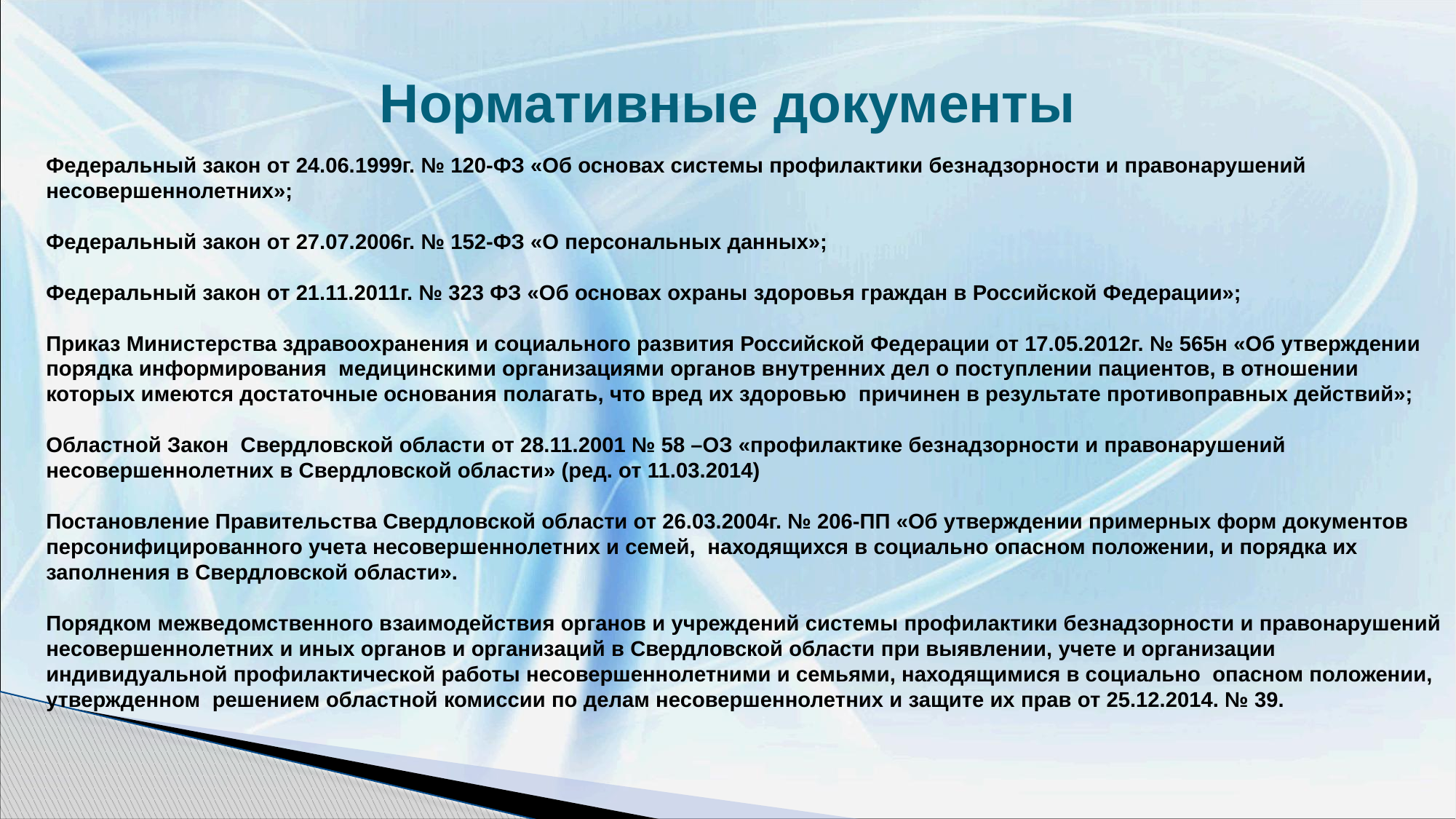

# Нормативные документы

Федеральный закон от 24.06.1999г. № 120-ФЗ «Об основах системы профилактики безнадзорности и правонарушений несовершеннолетних»;

Федеральный закон от 27.07.2006г. № 152-ФЗ «О персональных данных»;

Федеральный закон от 21.11.2011г. № 323 ФЗ «Об основах охраны здоровья граждан в Российской Федерации»;

Приказ Министерства здравоохранения и социального развития Российской Федерации от 17.05.2012г. № 565н «Об утверждении порядка информирования  медицинскими организациями органов внутренних дел о поступлении пациентов, в отношении которых имеются достаточные основания полагать, что вред их здоровью  причинен в результате противоправных действий»;

Областной Закон  Свердловской области от 28.11.2001 № 58 –ОЗ «профилактике безнадзорности и правонарушений несовершеннолетних в Свердловской области» (ред. от 11.03.2014)

Постановление Правительства Свердловской области от 26.03.2004г. № 206-ПП «Об утверждении примерных форм документов персонифицированного учета несовершеннолетних и семей,  находящихся в социально опасном положении, и порядка их заполнения в Свердловской области».

Порядком межведомственного взаимодействия органов и учреждений системы профилактики безнадзорности и правонарушений несовершеннолетних и иных органов и организаций в Свердловской области при выявлении, учете и организации индивидуальной профилактической работы несовершеннолетними и семьями, находящимися в социально  опасном положении, утвержденном  решением областной комиссии по делам несовершеннолетних и защите их прав от 25.12.2014. № 39.